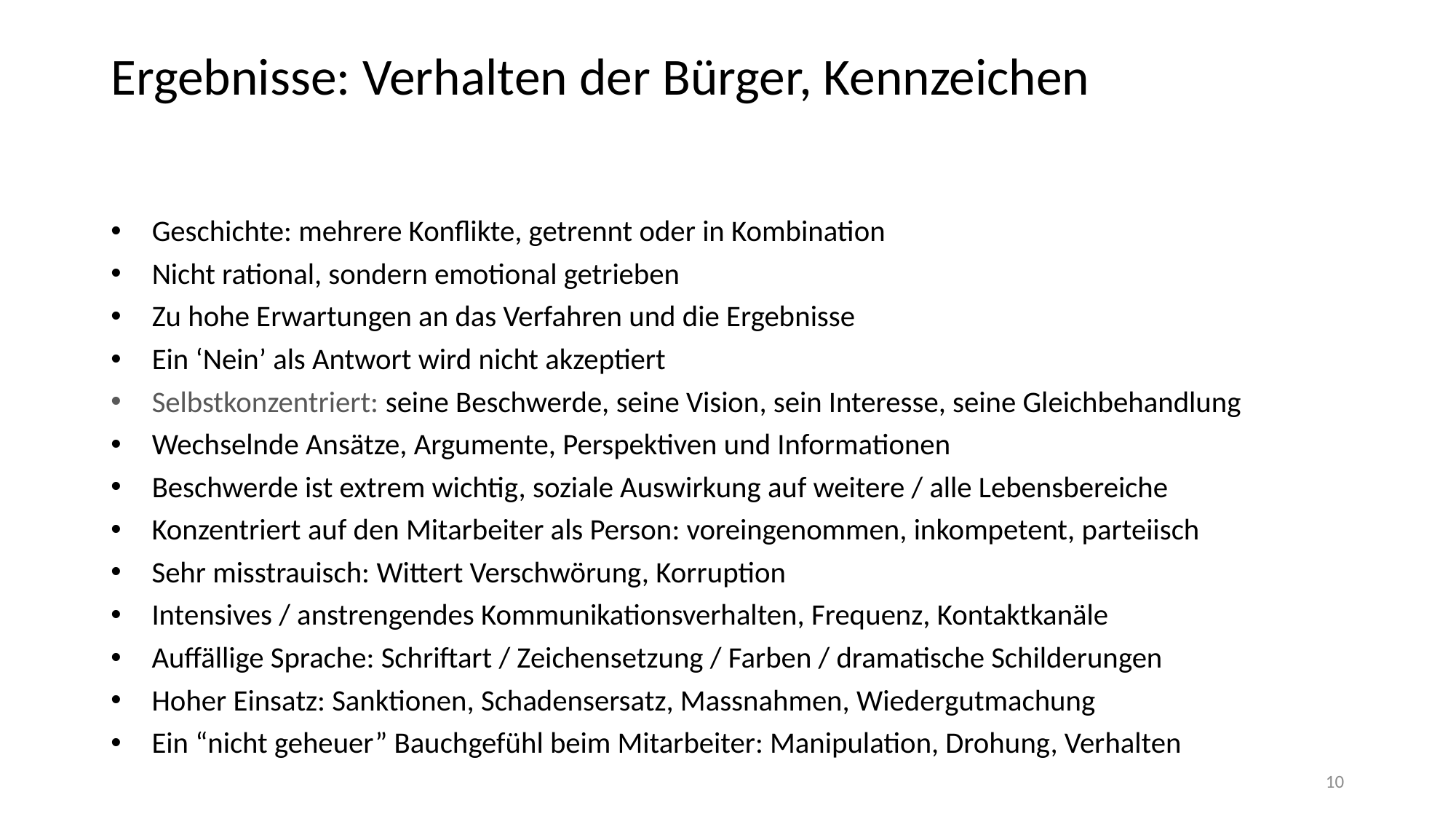

# Ergebnisse: Verhalten der Bürger, Kennzeichen
Geschichte: mehrere Konflikte, getrennt oder in Kombination
Nicht rational, sondern emotional getrieben
Zu hohe Erwartungen an das Verfahren und die Ergebnisse
Ein ‘Nein’ als Antwort wird nicht akzeptiert
Selbstkonzentriert: seine Beschwerde, seine Vision, sein Interesse, seine Gleichbehandlung
Wechselnde Ansätze, Argumente, Perspektiven und Informationen
Beschwerde ist extrem wichtig, soziale Auswirkung auf weitere / alle Lebensbereiche
 Konzentriert auf den Mitarbeiter als Person: voreingenommen, inkompetent, parteiisch
 Sehr misstrauisch: Wittert Verschwörung, Korruption
 Intensives / anstrengendes Kommunikationsverhalten, Frequenz, Kontaktkanäle
 Auffällige Sprache: Schriftart / Zeichensetzung / Farben / dramatische Schilderungen
 Hoher Einsatz: Sanktionen, Schadensersatz, Massnahmen, Wiedergutmachung
 Ein “nicht geheuer” Bauchgefühl beim Mitarbeiter: Manipulation, Drohung, Verhalten

10